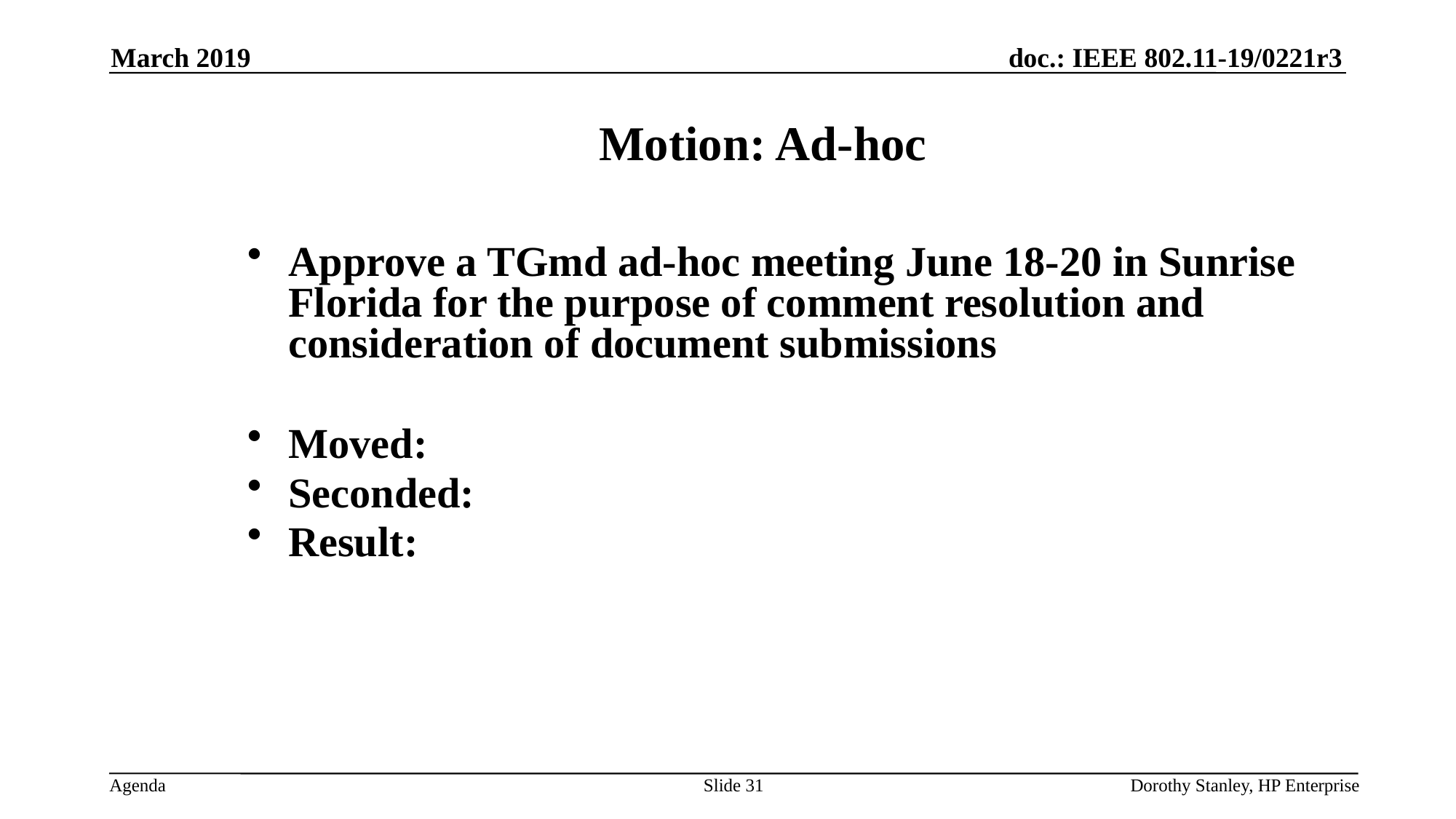

March 2019
Motion: Ad-hoc
Approve a TGmd ad-hoc meeting June 18-20 in Sunrise Florida for the purpose of comment resolution and consideration of document submissions
Moved:
Seconded:
Result:

Slide 31
Dorothy Stanley, HP Enterprise